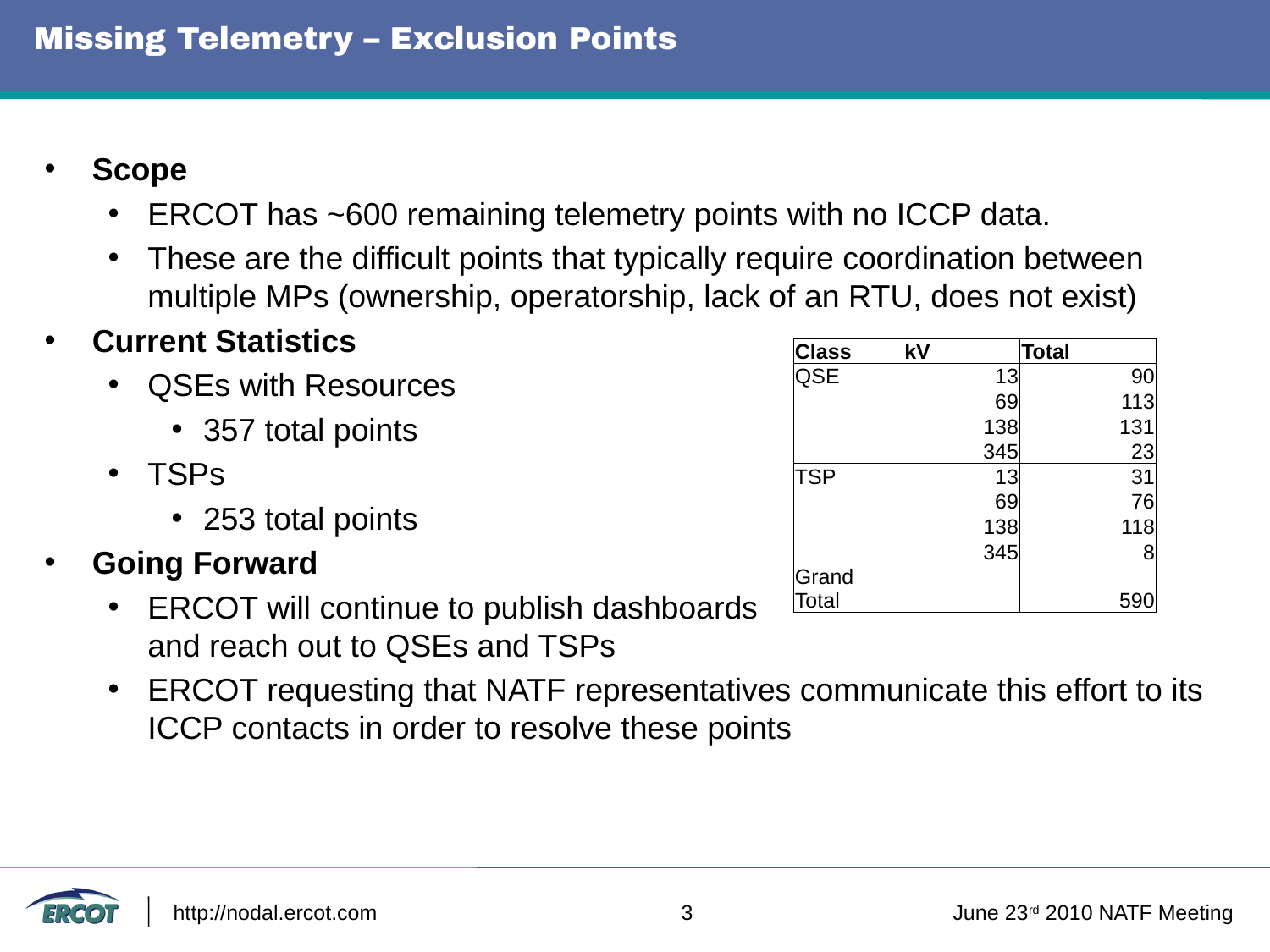

# Missing Telemetry – Exclusion Points
Scope
ERCOT has ~600 remaining telemetry points with no ICCP data.
These are the difficult points that typically require coordination between multiple MPs (ownership, operatorship, lack of an RTU, does not exist)
Current Statistics
QSEs with Resources
357 total points
TSPs
253 total points
Going Forward
ERCOT will continue to publish dashboards
and reach out to QSEs and TSPs
ERCOT requesting that NATF representatives communicate this effort to its ICCP contacts in order to resolve these points

| Class | kV | Total |
| --- | --- | --- |
| QSE | 13 | 90 |
|  | 69 | 113 |
|  | 138 | 131 |
|  | 345 | 23 |
| TSP | 13 | 31 |
|  | 69 | 76 |
|  | 138 | 118 |
|  | 345 | 8 |
| Grand Total |  | 590 |
http://nodal.ercot.com 			3		   June 23rd 2010 NATF Meeting